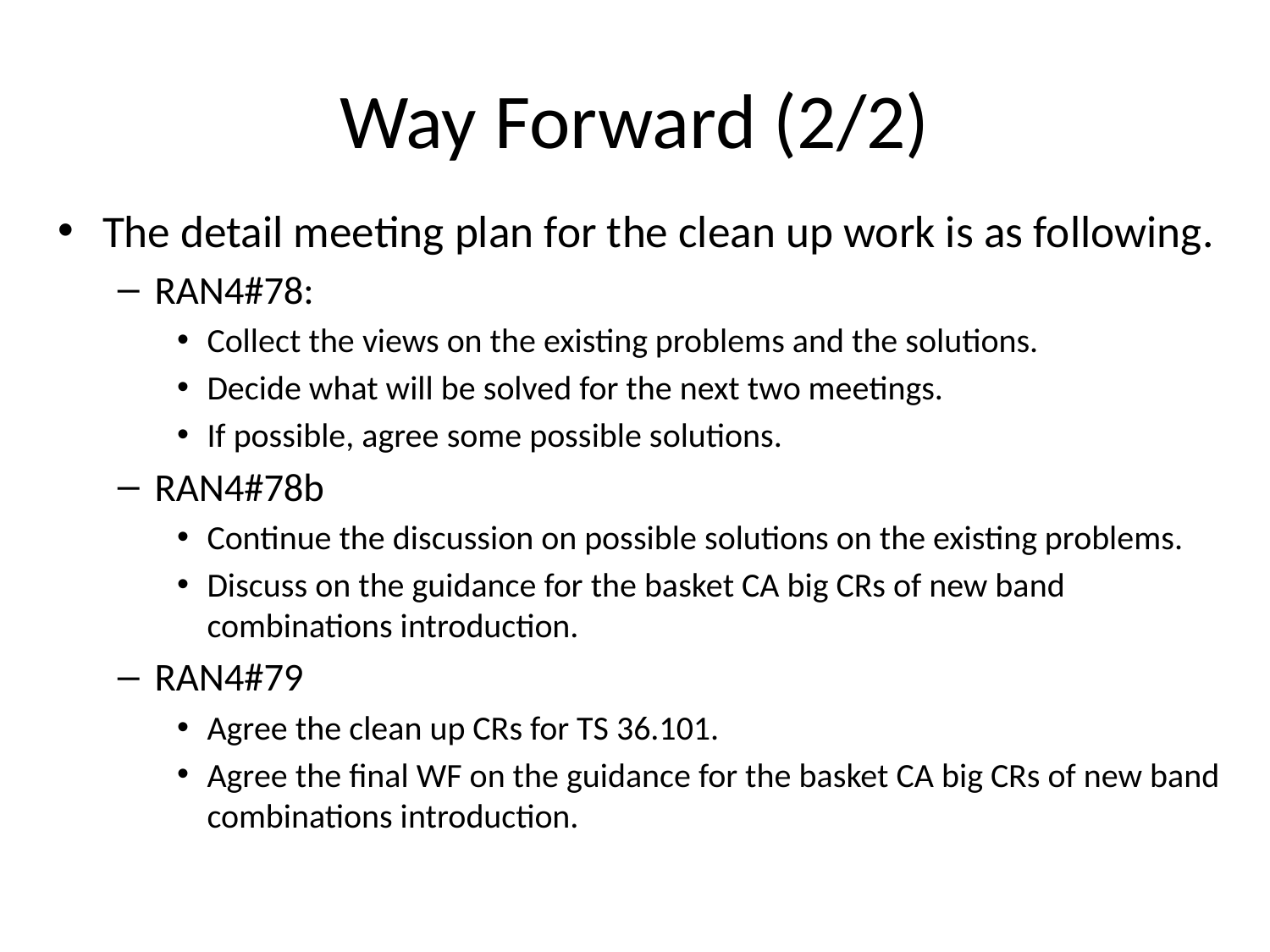

# Way Forward (2/2)
The detail meeting plan for the clean up work is as following.
RAN4#78:
Collect the views on the existing problems and the solutions.
Decide what will be solved for the next two meetings.
If possible, agree some possible solutions.
RAN4#78b
Continue the discussion on possible solutions on the existing problems.
Discuss on the guidance for the basket CA big CRs of new band combinations introduction.
RAN4#79
Agree the clean up CRs for TS 36.101.
Agree the final WF on the guidance for the basket CA big CRs of new band combinations introduction.